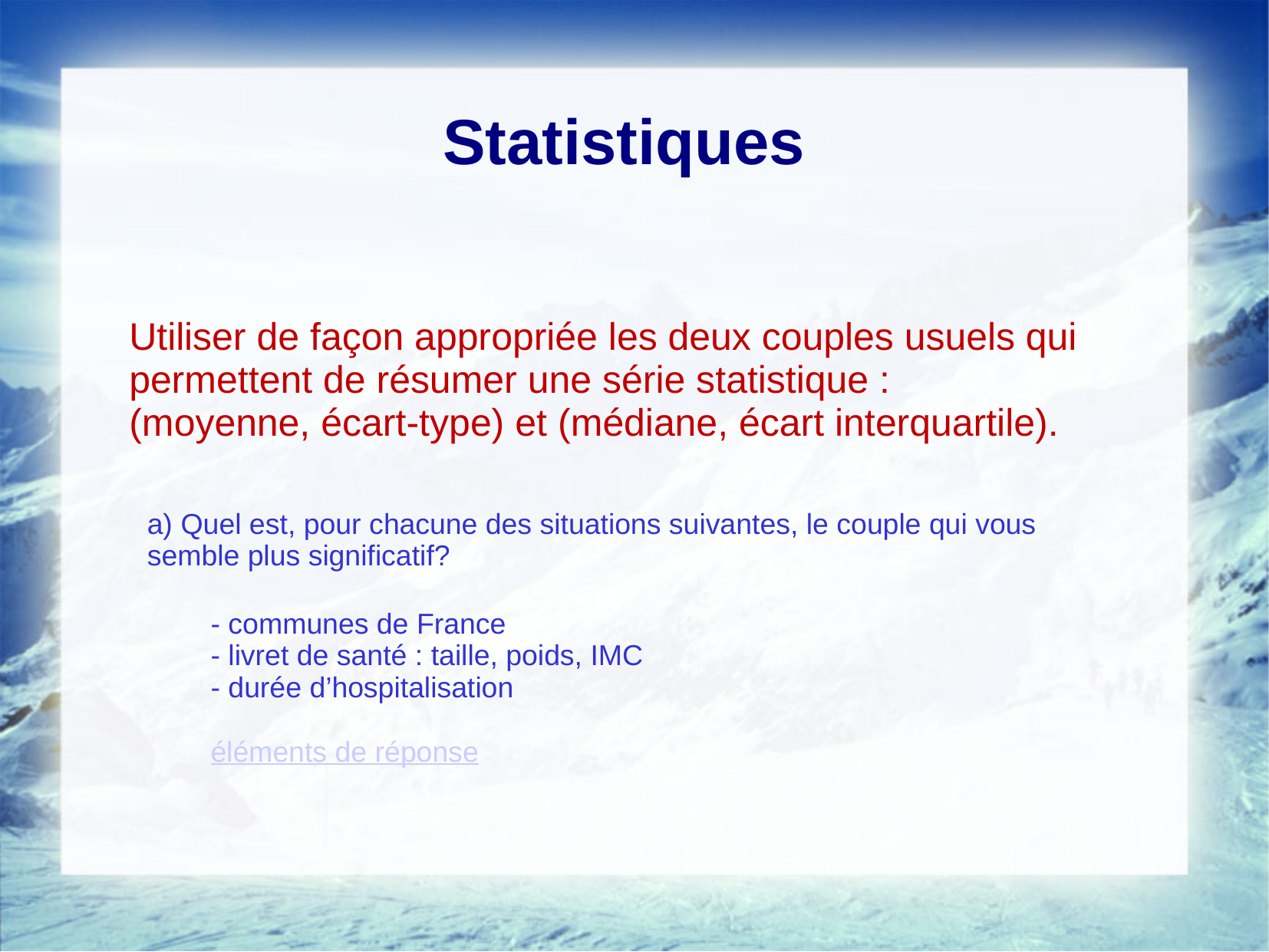

# Statistiques
Utiliser de façon appropriée les deux couples usuels qui permettent de résumer une série statistique :
(moyenne, écart-type) et (médiane, écart interquartile).

a) Quel est, pour chacune des situations suivantes, le couple qui vous semble plus significatif?
- communes de France
- livret de santé : taille, poids, IMC
- durée d’hospitalisation
						éléments de réponse